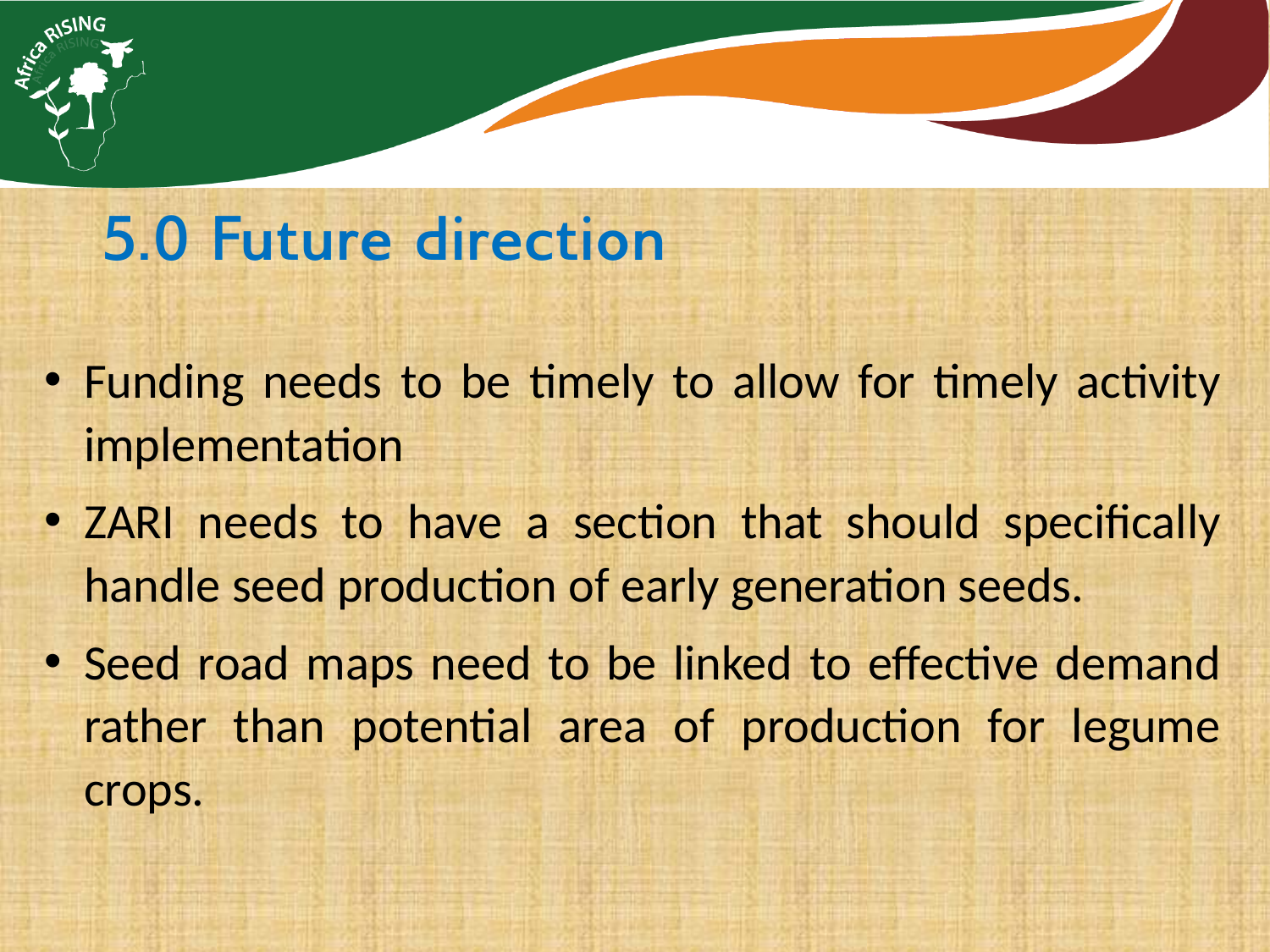

5.0 Future direction
Funding needs to be timely to allow for timely activity implementation
ZARI needs to have a section that should specifically handle seed production of early generation seeds.
Seed road maps need to be linked to effective demand rather than potential area of production for legume crops.